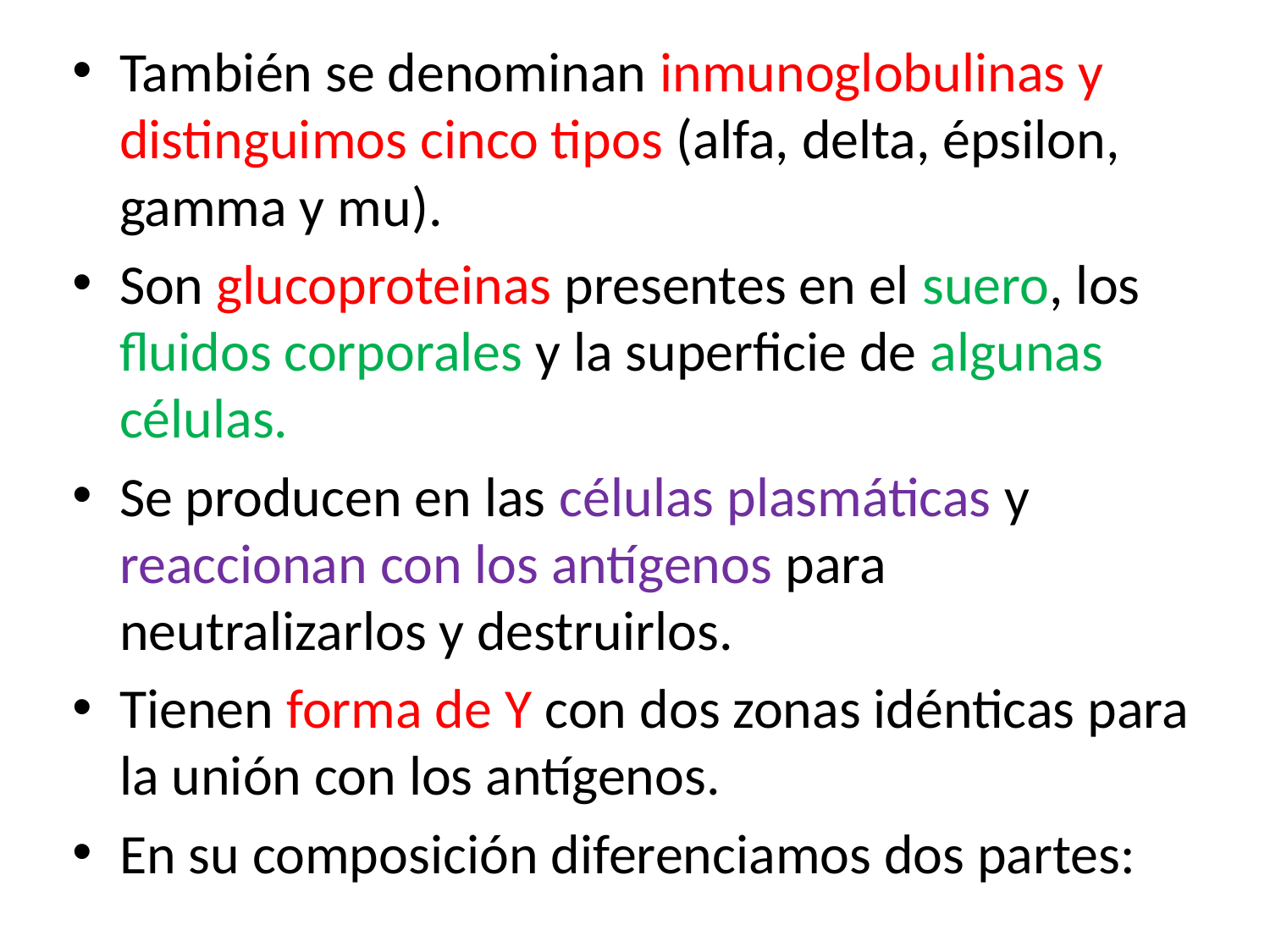

También se denominan inmunoglobulinas y distinguimos cinco tipos (alfa, delta, épsilon, gamma y mu).
Son glucoproteinas presentes en el suero, los fluidos corporales y la superficie de algunas células.
Se producen en las células plasmáticas y reaccionan con los antígenos para neutralizarlos y destruirlos.
Tienen forma de Y con dos zonas idénticas para la unión con los antígenos.
En su composición diferenciamos dos partes:

#